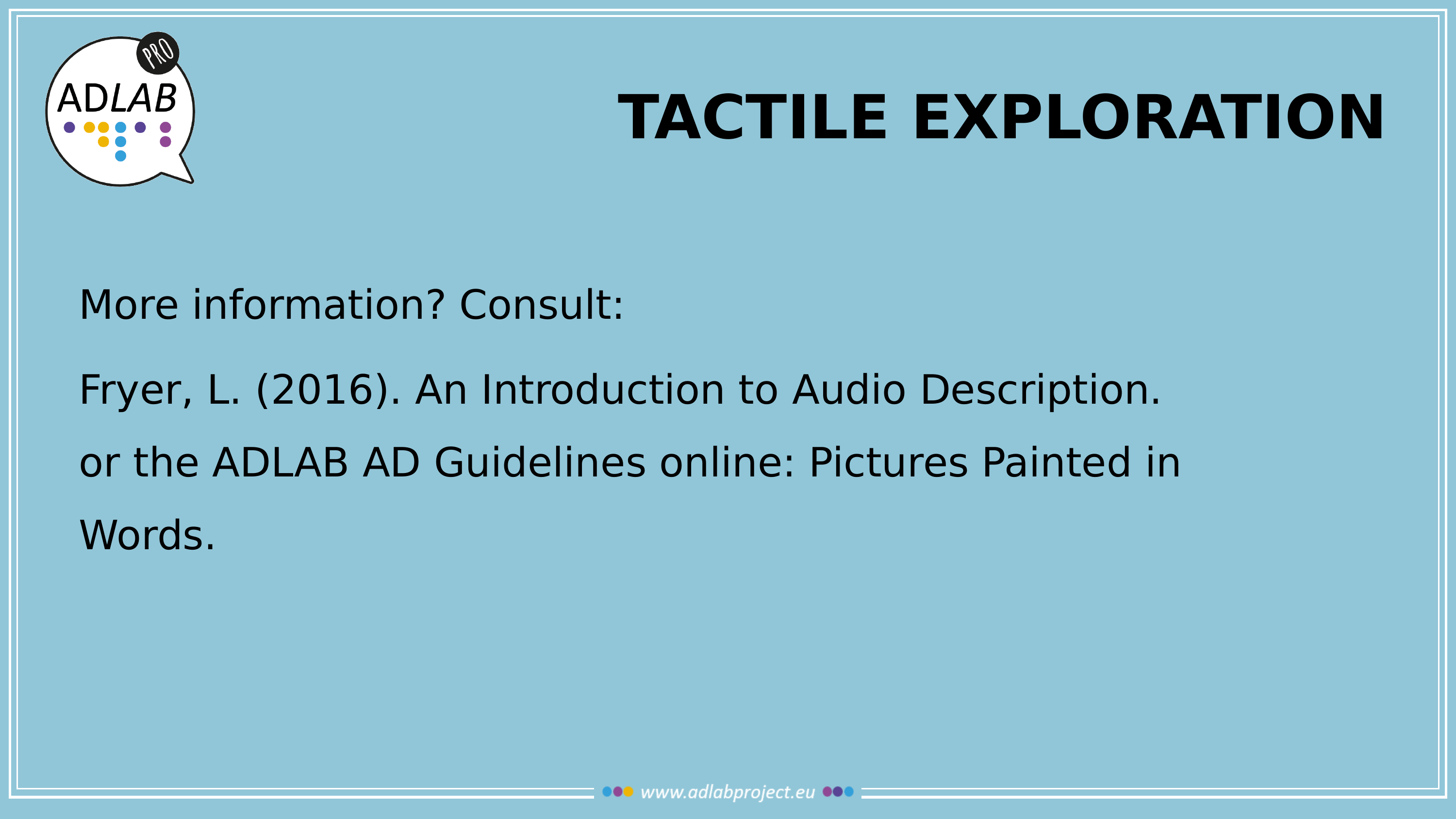

# TACTILE EXPLORATION
More information? Consult:
Fryer, L. (2016). An Introduction to Audio Description.  or the ADLAB AD Guidelines online: Pictures Painted in Words.